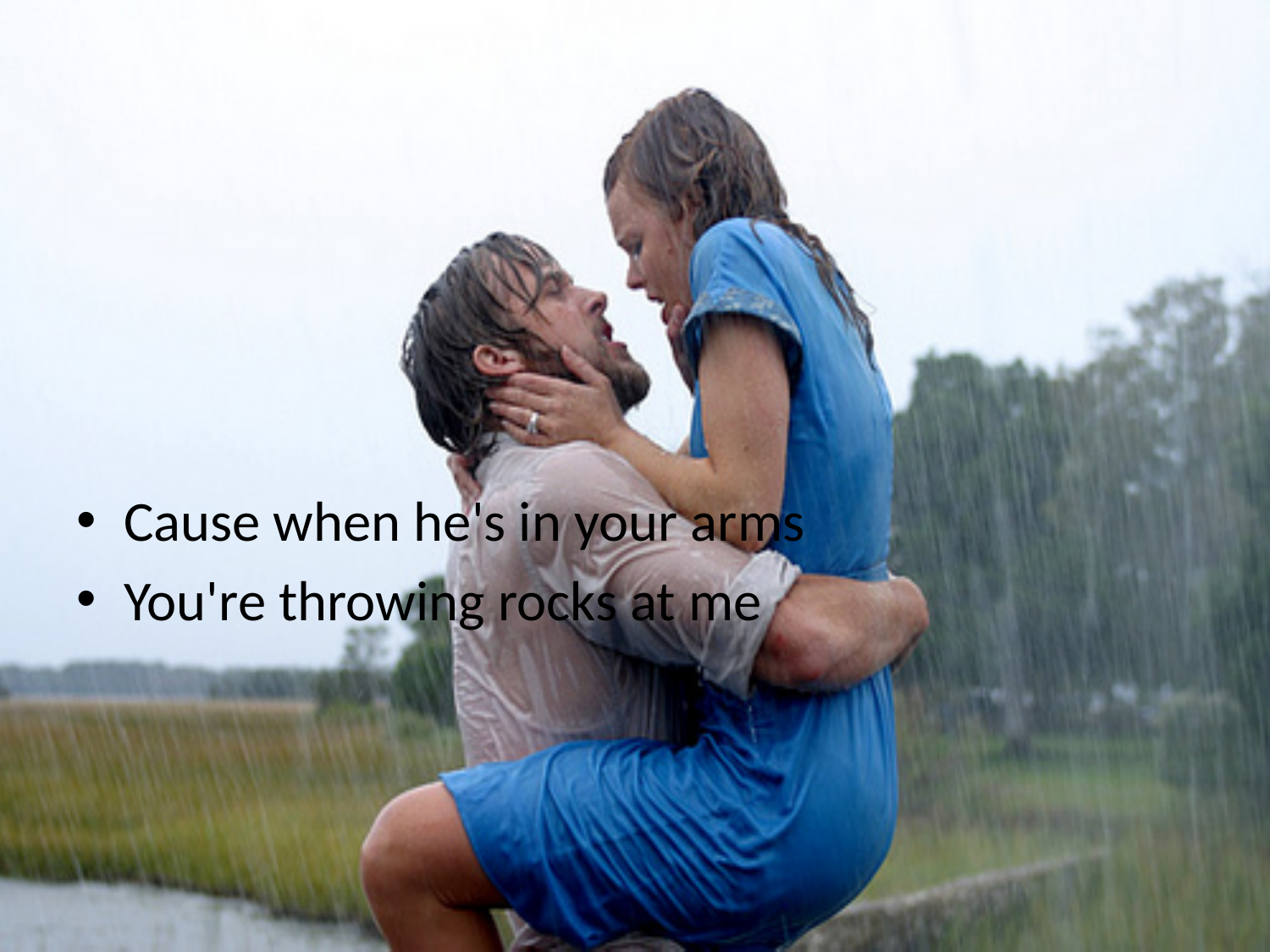

#
Cause when he's in your arms
You're throwing rocks at me